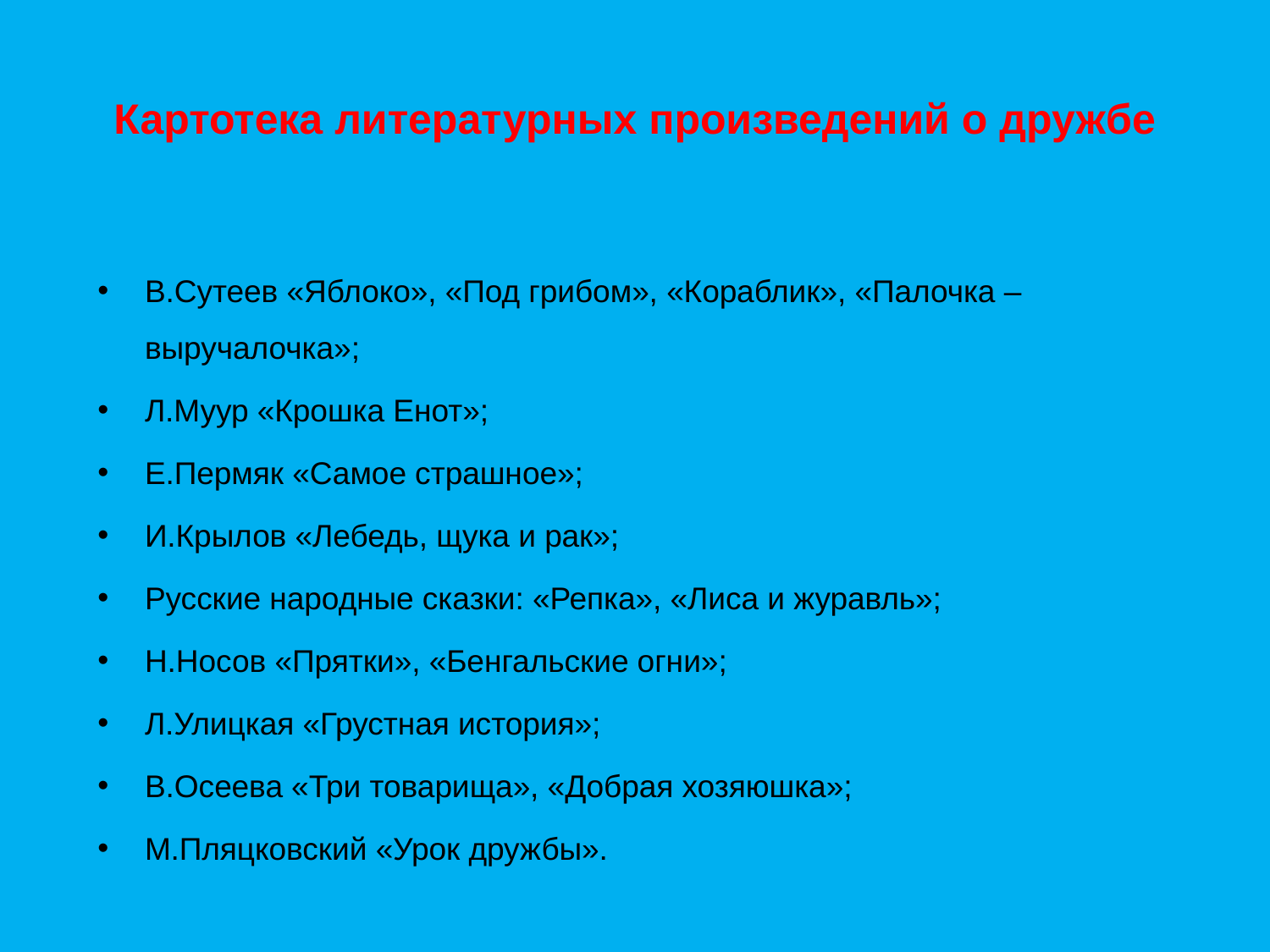

# Картотека литературных произведений о дружбе
В.Сутеев «Яблоко», «Под грибом», «Кораблик», «Палочка – выручалочка»;
Л.Муур «Крошка Енот»;
Е.Пермяк «Самое страшное»;
И.Крылов «Лебедь, щука и рак»;
Русские народные сказки: «Репка», «Лиса и журавль»;
Н.Носов «Прятки», «Бенгальские огни»;
Л.Улицкая «Грустная история»;
В.Осеева «Три товарища», «Добрая хозяюшка»;
М.Пляцковский «Урок дружбы».